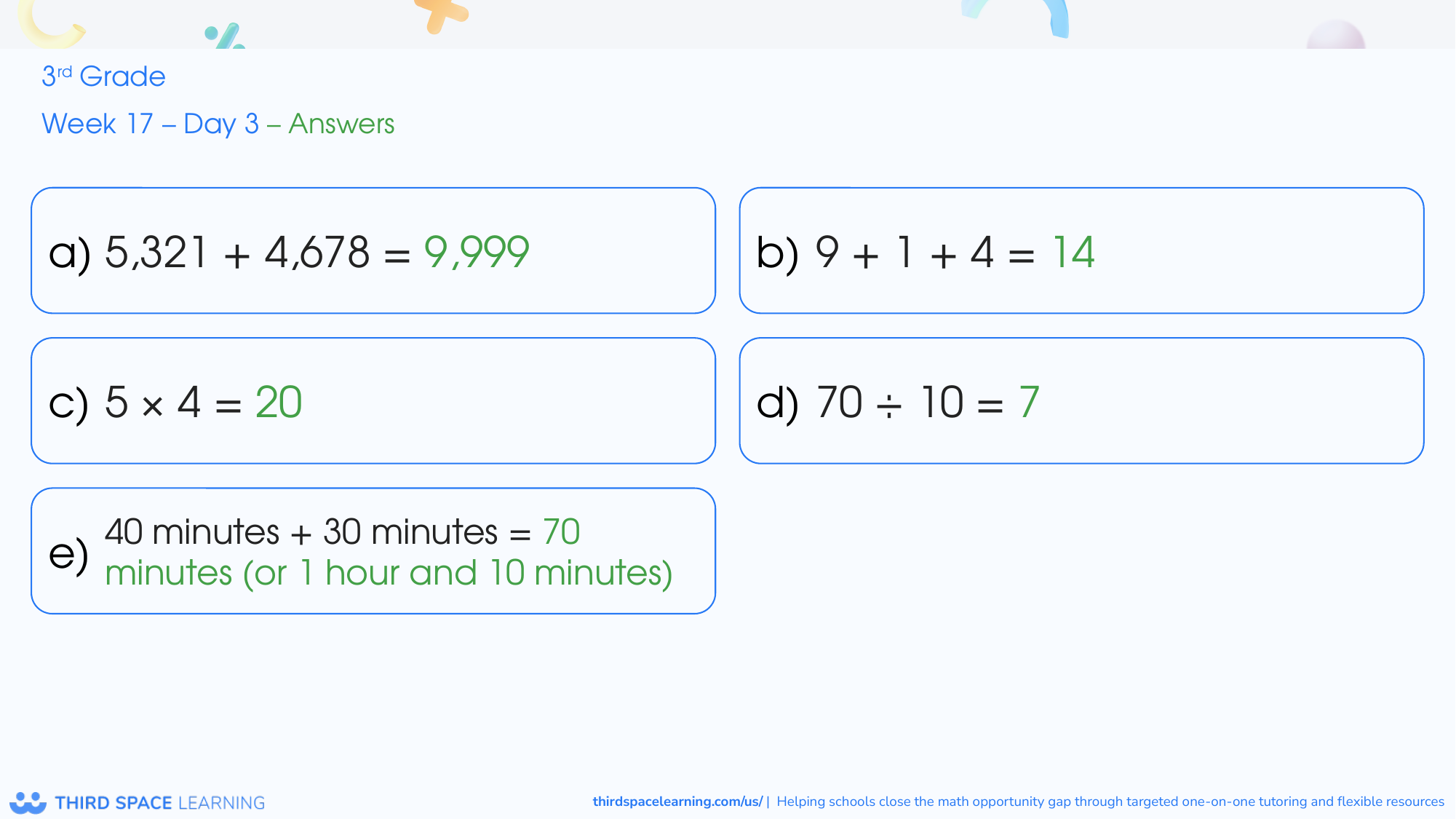

3rd Grade
Week 17 – Day 3 – Answers
5,321 + 4,678 = 9,999
9 + 1 + 4 = 14
5 × 4 = 20
70 ÷ 10 = 7
40 minutes + 30 minutes = 70 minutes (or 1 hour and 10 minutes)